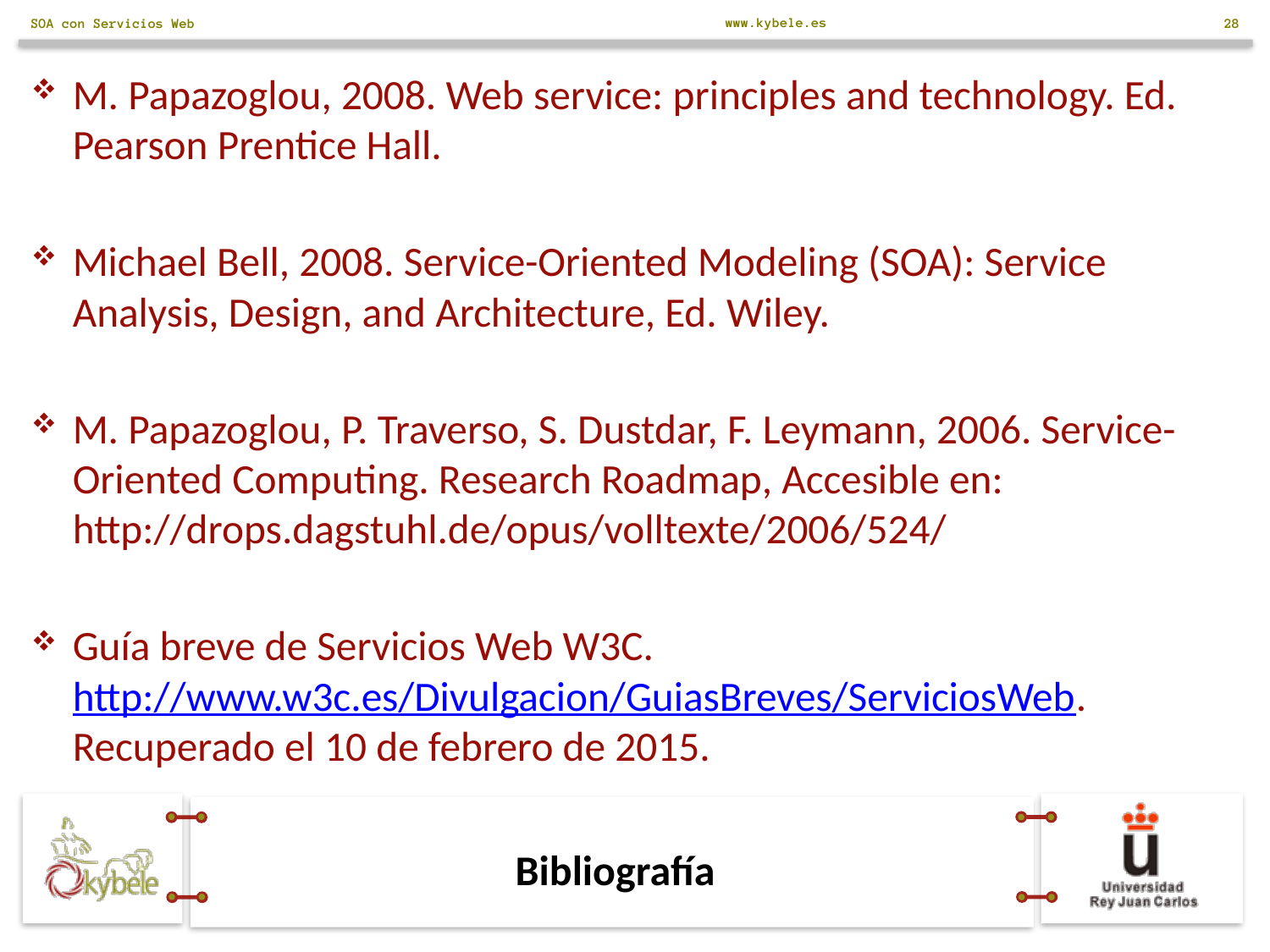

SOA con Servicios Web
28
M. Papazoglou, 2008. Web service: principles and technology. Ed. Pearson Prentice Hall.

Michael Bell, 2008. Service-Oriented Modeling (SOA): Service Analysis, Design, and Architecture, Ed. Wiley.

M. Papazoglou, P. Traverso, S. Dustdar, F. Leymann, 2006. Service-Oriented Computing. Research Roadmap, Accesible en: http://drops.dagstuhl.de/opus/volltexte/2006/524/

Guía breve de Servicios Web W3C. http://www.w3c.es/Divulgacion/GuiasBreves/ServiciosWeb. Recuperado el 10 de febrero de 2015.

# Bibliografía
28